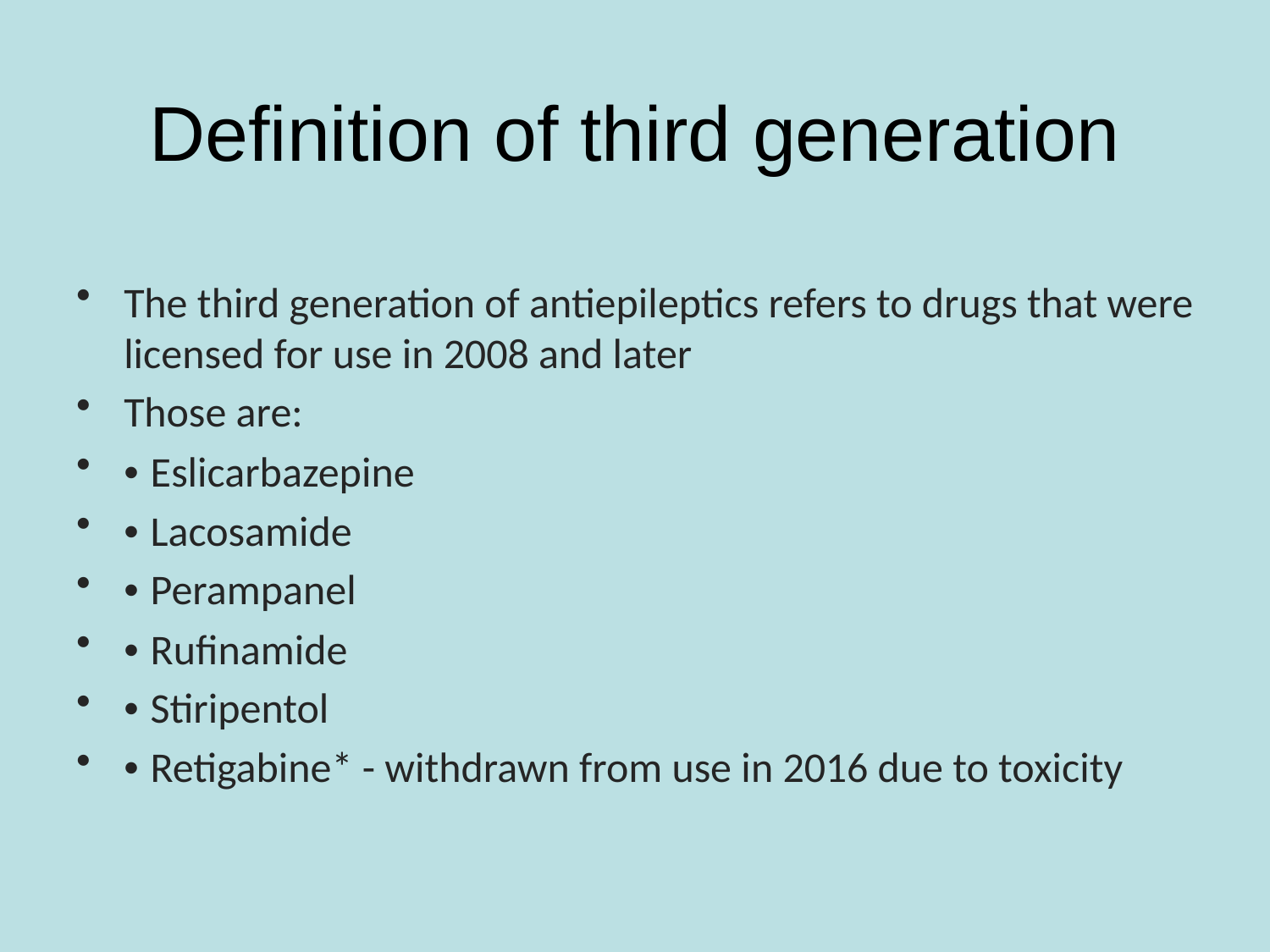

# Definition of third generation

The third generation of antiepileptics refers to drugs that were licensed for use in 2008 and later
Those are:
• Eslicarbazepine
• Lacosamide
• Perampanel
• Rufinamide
• Stiripentol
• Retigabine* - withdrawn from use in 2016 due to toxicity